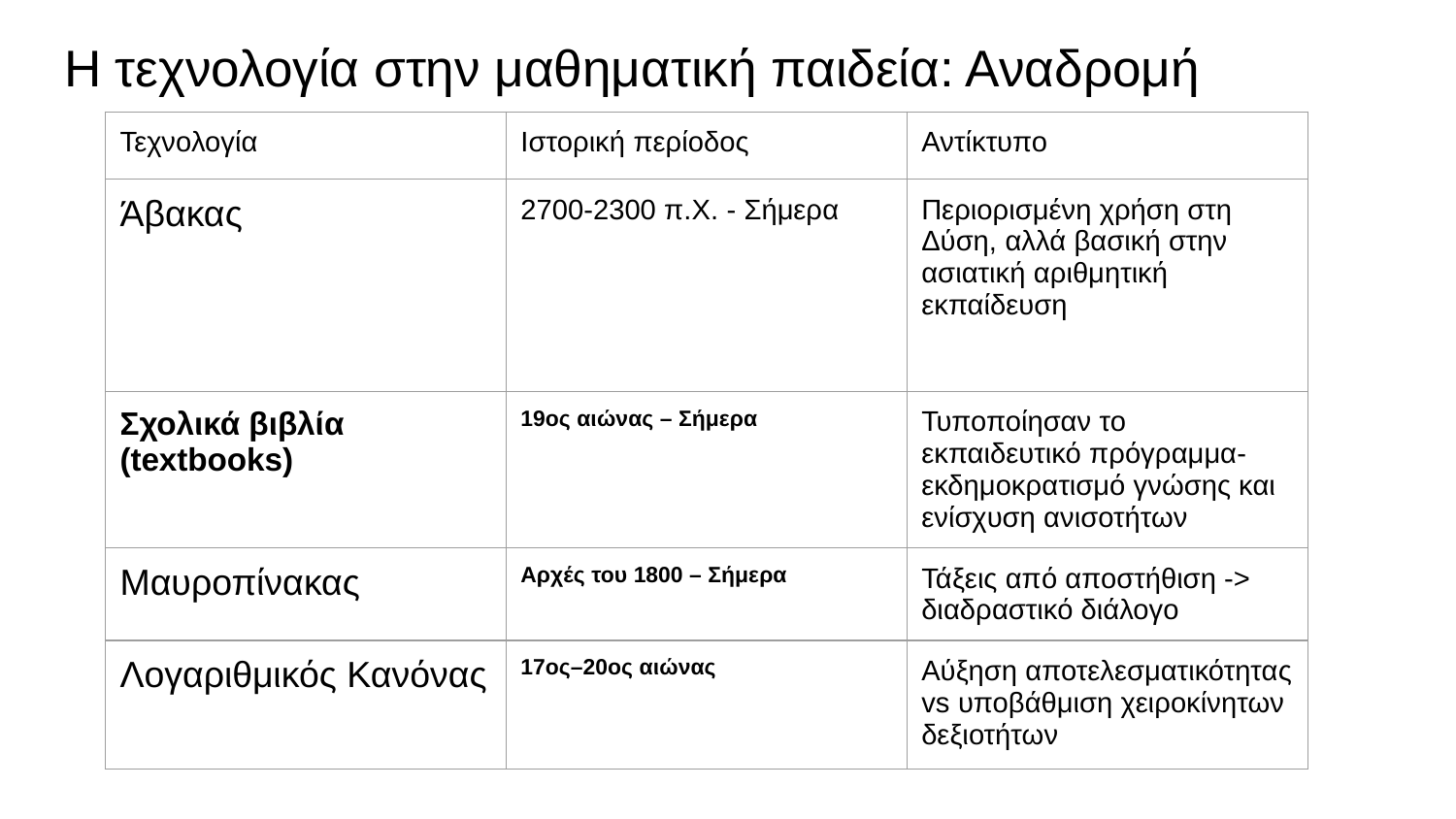

# Η τεχνολογία στην μαθηματική παιδεία: Αναδρομή
| Τεχνολογία | Ιστορική περίοδος | Αντίκτυπο |
| --- | --- | --- |
| Άβακας | 2700-2300 π.Χ. - Σήμερα | Περιορισμένη χρήση στη Δύση, αλλά βασική στην ασιατική αριθμητική εκπαίδευση |
| Σχολικά βιβλία (textbooks) | 19ος αιώνας – Σήμερα | Τυποποίησαν το εκπαιδευτικό πρόγραμμα-εκδημοκρατισμό γνώσης και ενίσχυση ανισοτήτων |
| Μαυροπίνακας | Αρχές του 1800 – Σήμερα | Τάξεις από αποστήθιση -> διαδραστικό διάλογο |
| Λογαριθμικός Κανόνας | 17ος–20ος αιώνας | Αύξηση αποτελεσματικότητας vs υποβάθμιση χειροκίνητων δεξιοτήτων |